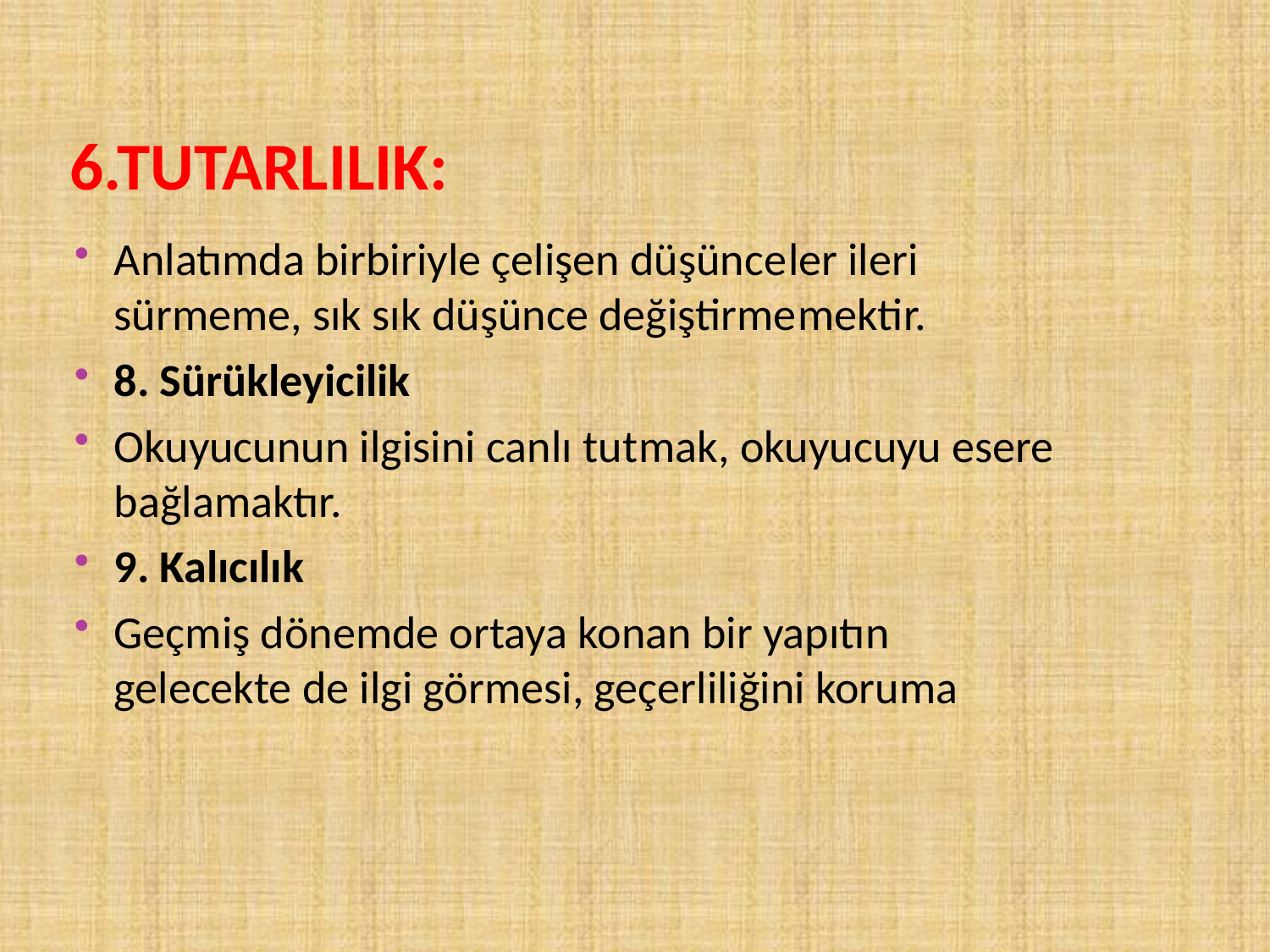

# 6.Tutarlılık:
Anlatımda birbiriyle çelişen düşünce­ler ileri sürmeme, sık sık düşünce değiştirme­mektir.
8. Sürükleyicilik
Okuyucunun ilgisini canlı tut­mak, okuyucuyu esere bağlamaktır.
9. Kalıcılık
Geçmiş dönemde ortaya konan bir yapıtın gelecekte de ilgi görmesi, geçerliliğini koruma